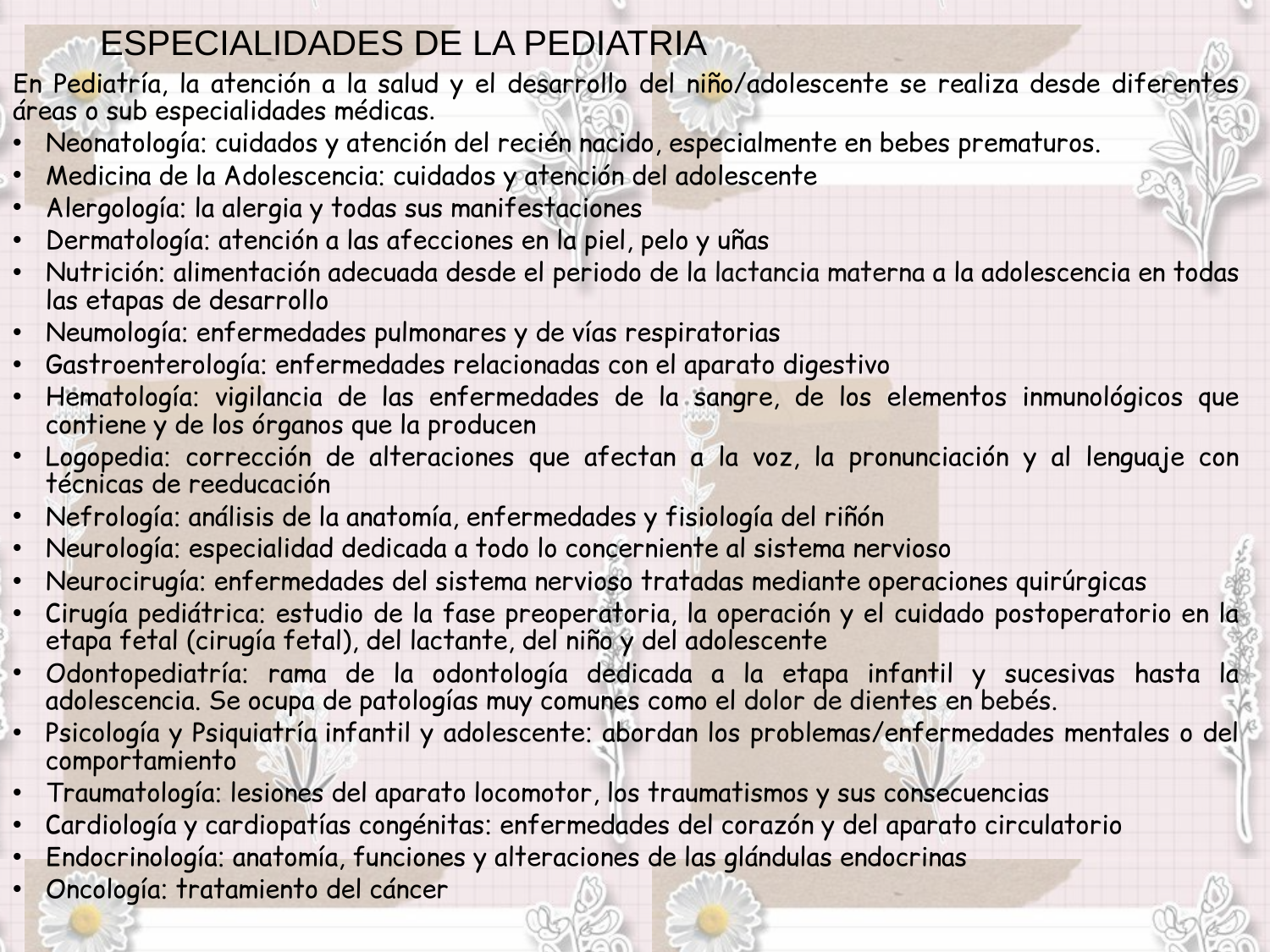

# ESPECIALIDADES DE LA PEDIATRIA
En Pediatría, la atención a la salud y el desarrollo del niño/adolescente se realiza desde diferentes áreas o sub especialidades médicas.
Neonatología: cuidados y atención del recién nacido, especialmente en bebes prematuros.
Medicina de la Adolescencia: cuidados y atención del adolescente
Alergología: la alergia y todas sus manifestaciones
Dermatología: atención a las afecciones en la piel, pelo y uñas
Nutrición: alimentación adecuada desde el periodo de la lactancia materna a la adolescencia en todas las etapas de desarrollo
Neumología: enfermedades pulmonares y de vías respiratorias
Gastroenterología: enfermedades relacionadas con el aparato digestivo
Hematología: vigilancia de las enfermedades de la sangre, de los elementos inmunológicos que contiene y de los órganos que la producen
Logopedia: corrección de alteraciones que afectan a la voz, la pronunciación y al lenguaje con técnicas de reeducación
Nefrología: análisis de la anatomía, enfermedades y fisiología del riñón
Neurología: especialidad dedicada a todo lo concerniente al sistema nervioso
Neurocirugía: enfermedades del sistema nervioso tratadas mediante operaciones quirúrgicas
Cirugía pediátrica: estudio de la fase preoperatoria, la operación y el cuidado postoperatorio en la etapa fetal (cirugía fetal), del lactante, del niño y del adolescente
Odontopediatría: rama de la odontología dedicada a la etapa infantil y sucesivas hasta la adolescencia. Se ocupa de patologías muy comunes como el dolor de dientes en bebés.
Psicología y Psiquiatría infantil y adolescente: abordan los problemas/enfermedades mentales o del comportamiento
Traumatología: lesiones del aparato locomotor, los traumatismos y sus consecuencias
Cardiología y cardiopatías congénitas: enfermedades del corazón y del aparato circulatorio
Endocrinología: anatomía, funciones y alteraciones de las glándulas endocrinas
Oncología: tratamiento del cáncer